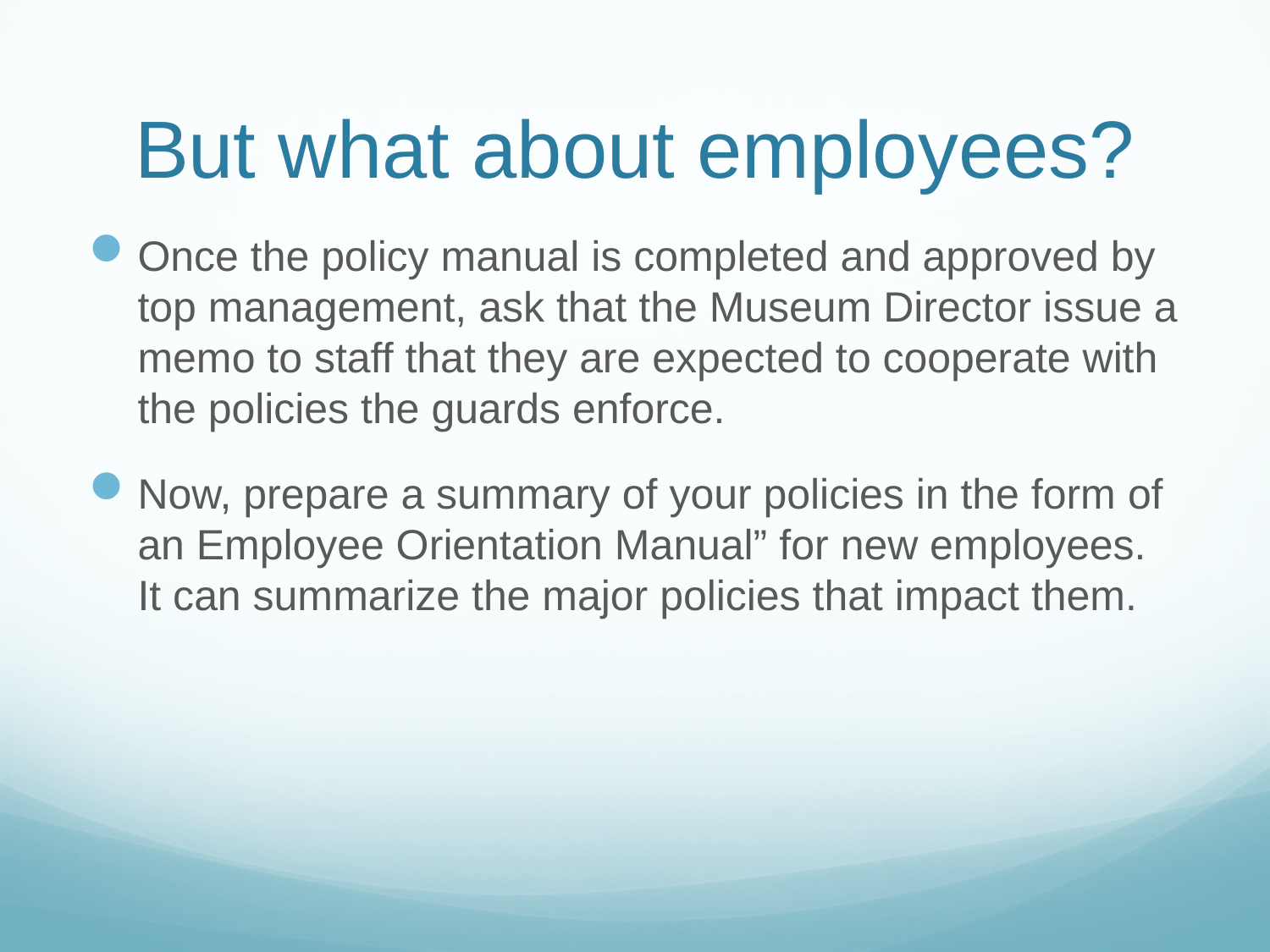

# But what about employees?
Once the policy manual is completed and approved by top management, ask that the Museum Director issue a memo to staff that they are expected to cooperate with the policies the guards enforce.
Now, prepare a summary of your policies in the form of an Employee Orientation Manual” for new employees. It can summarize the major policies that impact them.